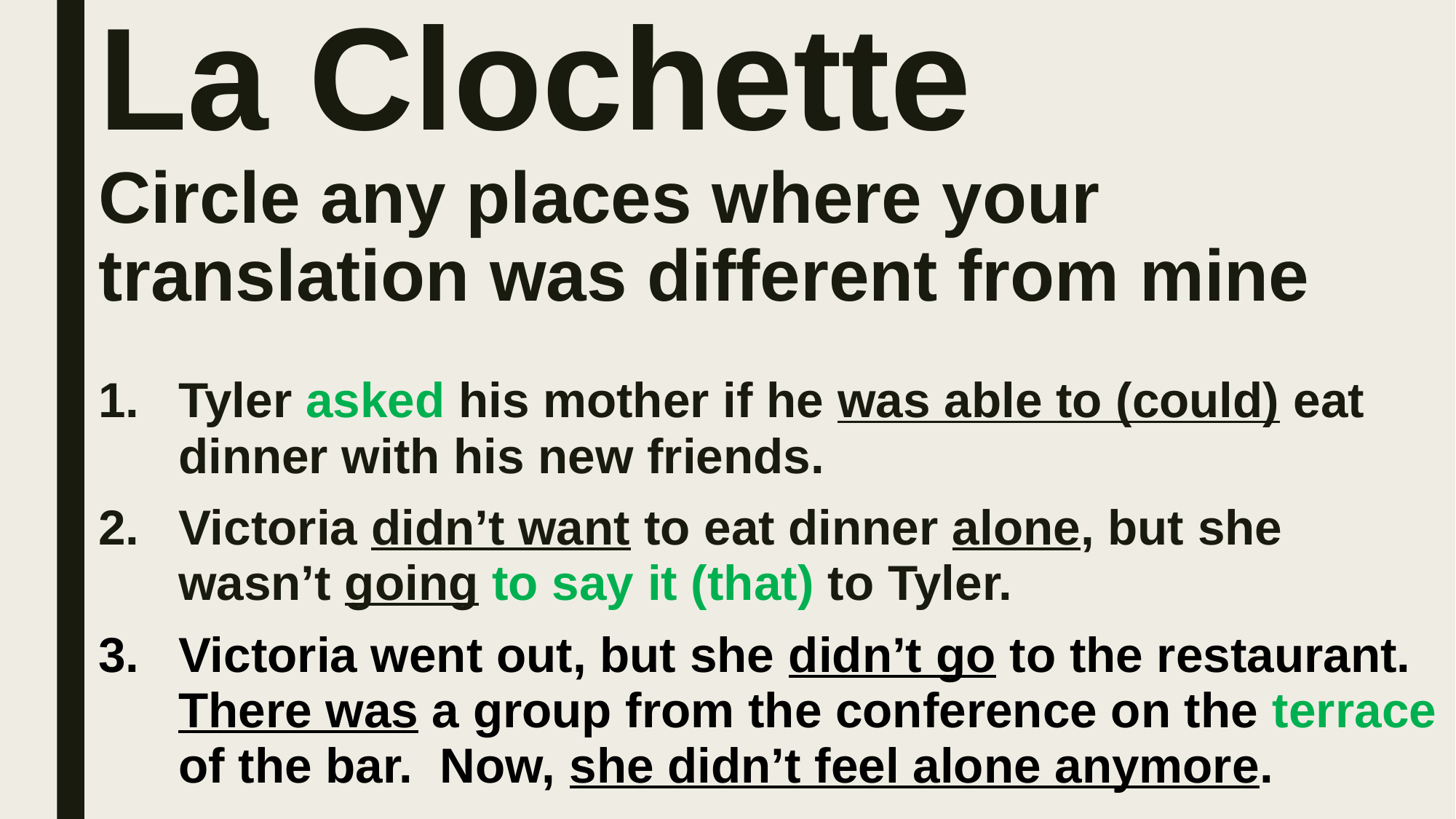

# La Clochette Circle any places where your translation was different from mine
Tyler asked his mother if he was able to (could) eat dinner with his new friends.
Victoria didn’t want to eat dinner alone, but she wasn’t going to say it (that) to Tyler.
Victoria went out, but she didn’t go to the restaurant.  There was a group from the conference on the terrace of the bar.  Now, she didn’t feel alone anymore.